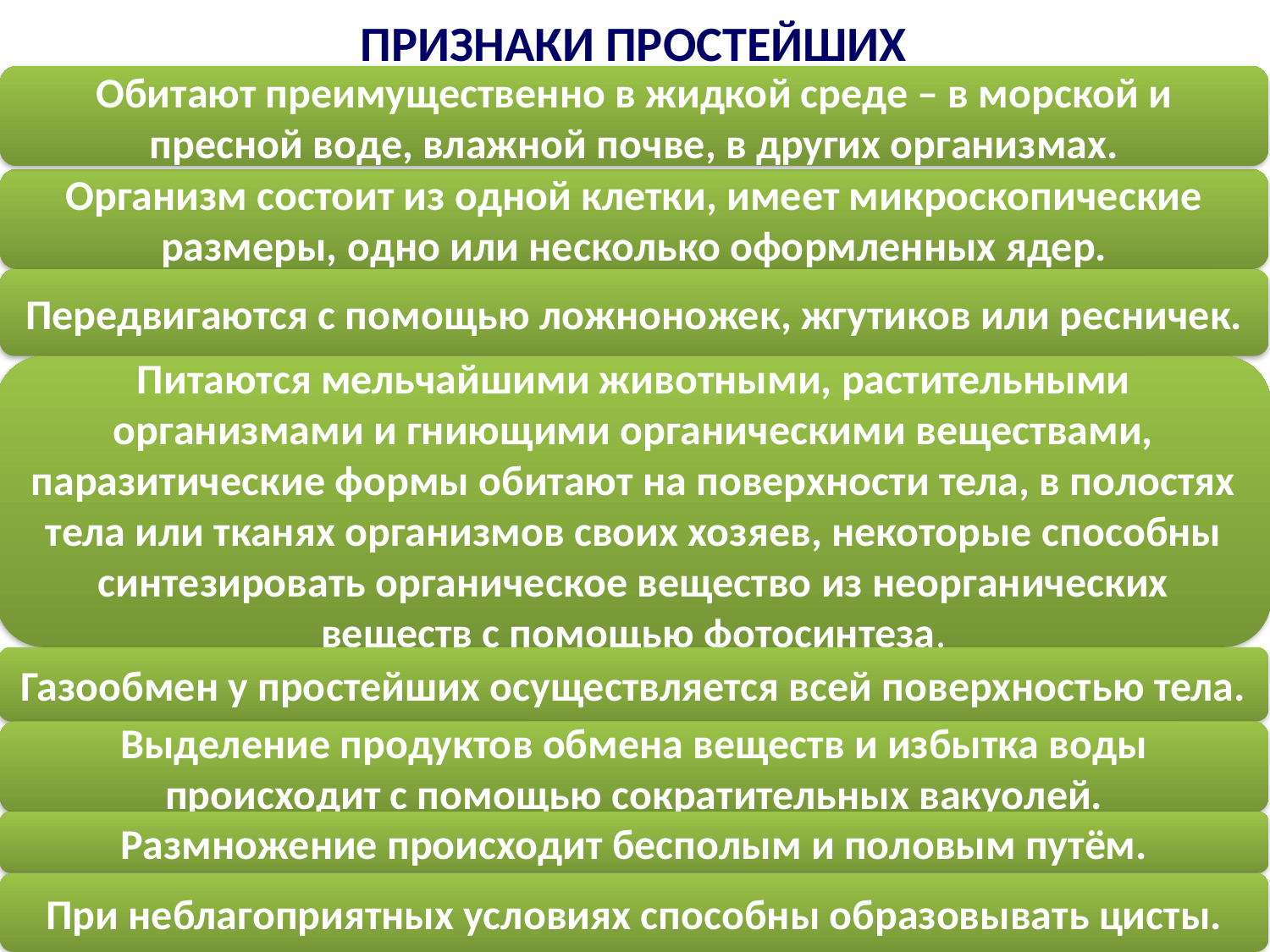

ПРИЗНАКИ ПРОСТЕЙШИХ
Обитают преимущественно в жидкой среде – в морской и пресной воде, влажной почве, в других организмах.
Организм состоит из одной клетки, имеет микроскопические размеры, одно или несколько оформленных ядер.
Передвигаются с помощью ложноножек, жгутиков или ресничек.

Питаются мельчайшими животными, растительными организмами и гниющими органическими веществами, паразитические формы обитают на поверхности тела, в полостях тела или тканях организмов своих хозяев, некоторые способны синтезировать органическое вещество из неорганических веществ с помощью фотосинтеза.

,
Газообмен у простейших осуществляется всей поверхностью тела.
Выделение продуктов обмена веществ и избытка воды происходит с помощью сократительных вакуолей.
Размножение происходит бесполым и половым путём.
При неблагоприятных условиях способны образовывать цисты.